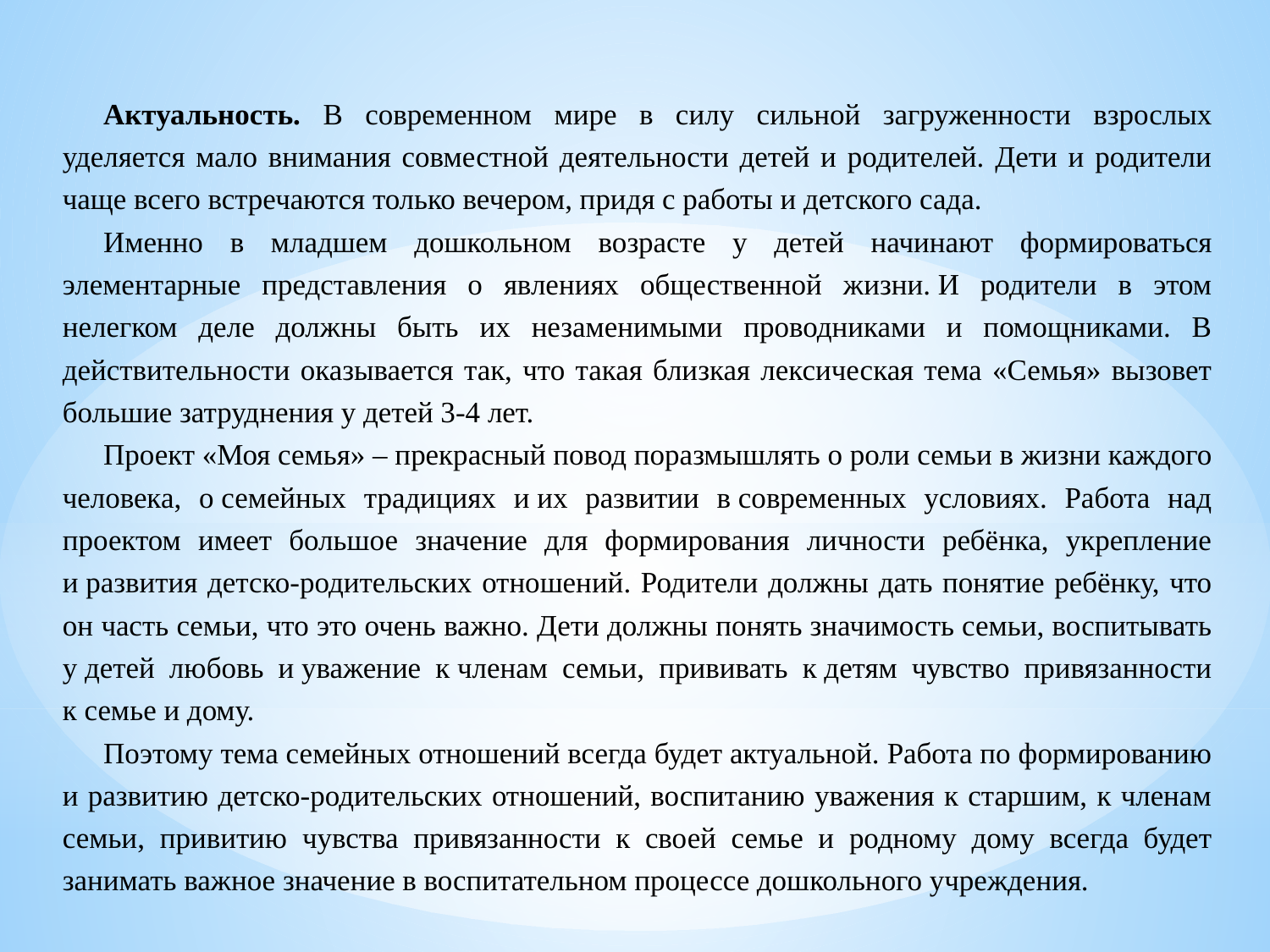

Актуальность. В современном мире в силу сильной загруженности взрослых уделяется мало внимания совместной деятельности детей и родителей. Дети и родители чаще всего встречаются только вечером, придя с работы и детского сада.
Именно в младшем дошкольном возрасте у детей начинают формироваться элементарные представления о явлениях общественной жизни. И родители в этом нелегком деле должны быть их незаменимыми проводниками и помощниками. В действительности оказывается так, что такая близкая лексическая тема «Семья» вызовет большие затруднения у детей 3-4 лет.
Проект «Моя семья» – прекрасный повод поразмышлять о роли семьи в жизни каждого человека, о семейных традициях и их развитии в современных условиях. Работа над проектом имеет большое значение для формирования личности ребёнка, укрепление и развития детско-родительских отношений. Родители должны дать понятие ребёнку, что он часть семьи, что это очень важно. Дети должны понять значимость семьи, воспитывать у детей любовь и уважение к членам семьи, прививать к детям чувство привязанности к семье и дому.
Поэтому тема семейных отношений всегда будет актуальной. Работа по формированию и развитию детско-родительских отношений, воспитанию уважения к старшим, к членам семьи, привитию чувства привязанности к своей семье и родному дому всегда будет занимать важное значение в воспитательном процессе дошкольного учреждения.